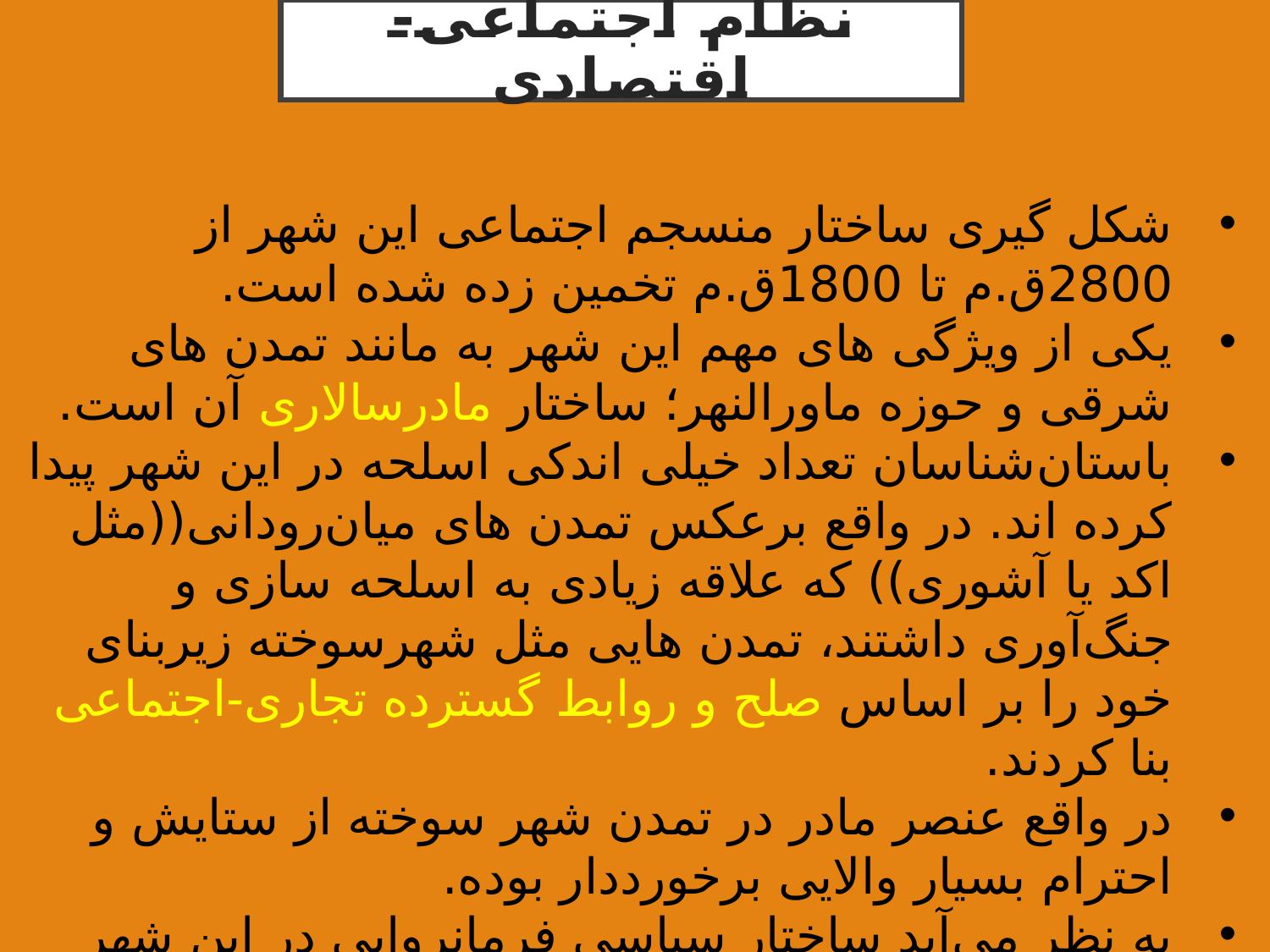

# نظام اجتماعی-اقتصادی
شکل گیری ساختار منسجم اجتماعی این شهر از 2800ق.م تا 1800ق.م تخمین زده شده است.
یکی از ویژگی های مهم این شهر به مانند تمدن های شرقی و حوزه ماورالنهر؛ ساختار مادرسالاری آن است.
باستان‌شناسان تعداد خیلی اندکی اسلحه در این شهر پیدا کرده اند. در واقع برعکس تمدن های میان‌رودانی((مثل اکد یا آشوری)) که علاقه زیادی به اسلحه سازی و جنگ‌آوری داشتند، تمدن هایی مثل شهرسوخته زیربنای خود را بر اساس صلح و روابط گسترده تجاری-اجتماعی بنا کردند.
در واقع عنصر مادر در تمدن شهر سوخته از ستایش و احترام بسیار والایی برخورددار بوده.
به نظر می‌آید ساختار سیاسی فرمانروایی در این شهر وجود نداشته و مدیریت این شهر بر اساس یک سیستم همکاری دسته جمعی بنا شده بوده.